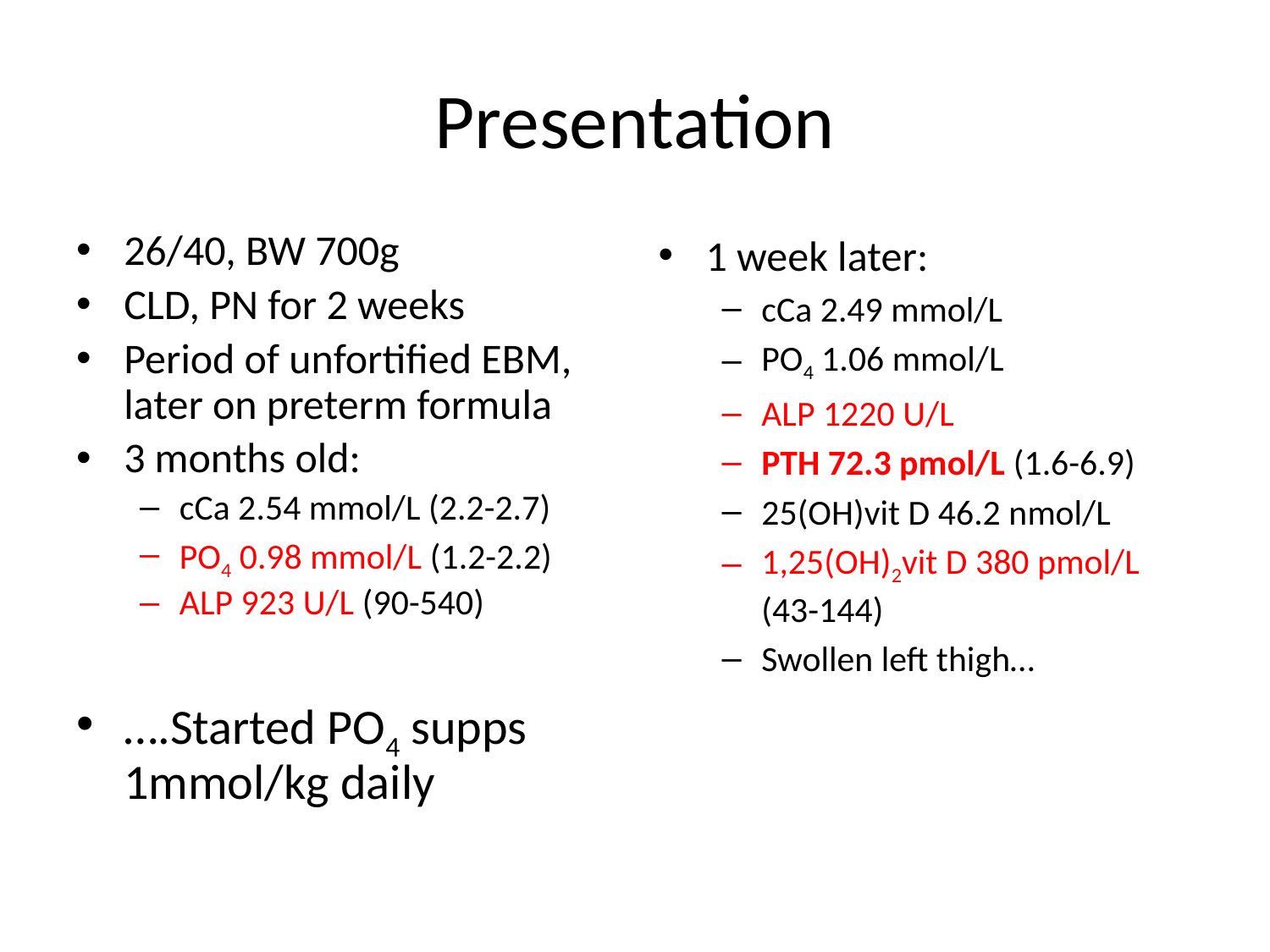

# Presentation
26/40, BW 700g
CLD, PN for 2 weeks
Period of unfortified EBM, later on preterm formula
3 months old:
cCa 2.54 mmol/L (2.2-2.7)
PO4 0.98 mmol/L (1.2-2.2)
ALP 923 U/L (90-540)

….Started PO4 supps 1mmol/kg daily
1 week later:
cCa 2.49 mmol/L
PO4 1.06 mmol/L
ALP 1220 U/L
PTH 72.3 pmol/L (1.6-6.9)
25(OH)vit D 46.2 nmol/L
1,25(OH)2vit D 380 pmol/L (43-144)
Swollen left thigh…